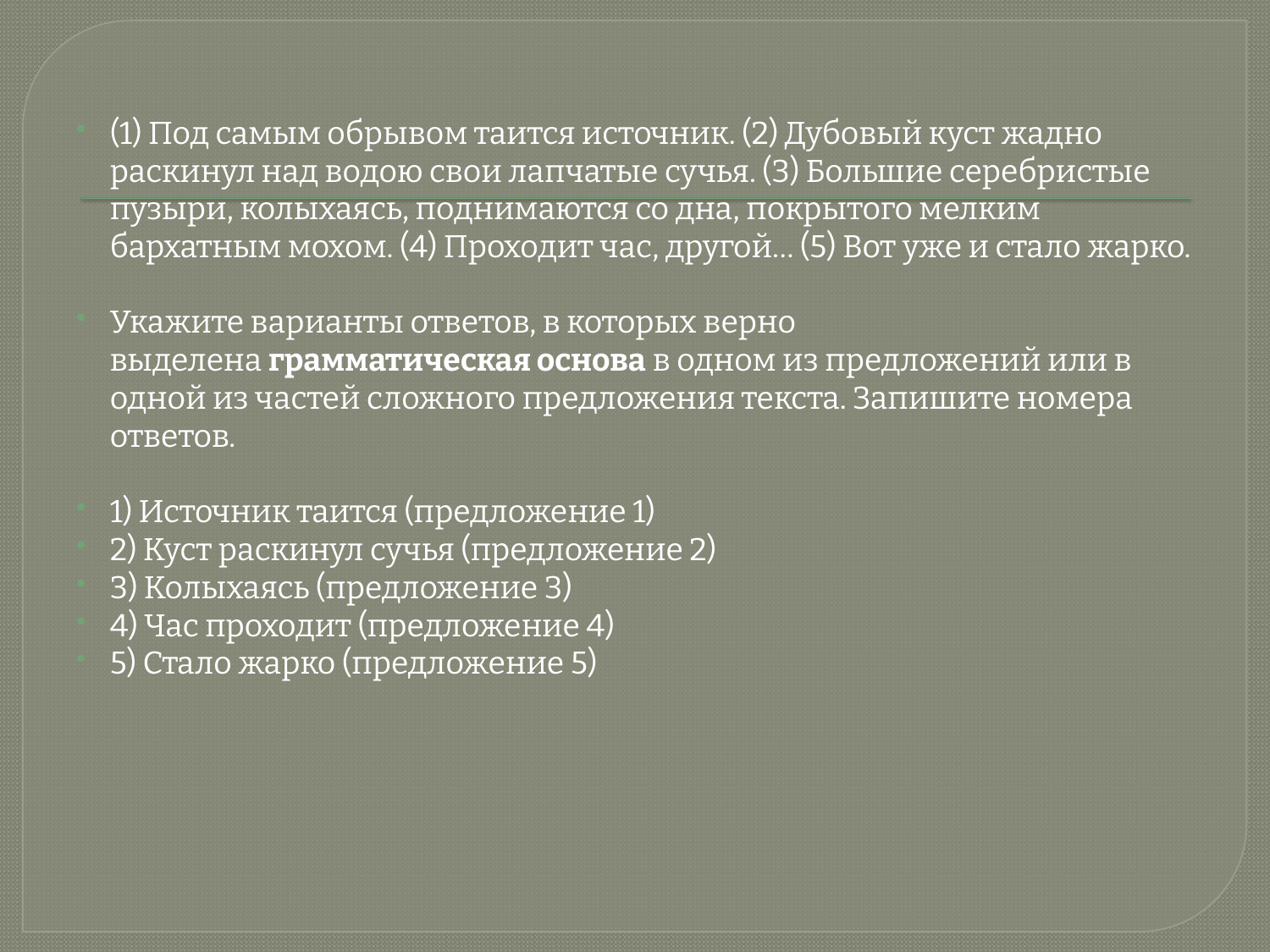

(1) Под самым обрывом таится источник. (2) Дубовый куст жадно раскинул над водою свои лапчатые сучья. (3) Большие серебристые пузыри, колыхаясь, поднимаются со дна, покрытого мелким бархатным мохом. (4) Проходит час, другой… (5) Вот уже и стало жарко.

Укажите варианты ответов, в которых верно выделена грамматическая основа в одном из предложений или в одной из частей сложного предложения текста. Запишите номера ответов.

1) Источник таится (предложение 1)
2) Куст раскинул сучья (предложение 2)
3) Колыхаясь (предложение 3)
4) Час проходит (предложение 4)
5) Стало жарко (предложение 5)